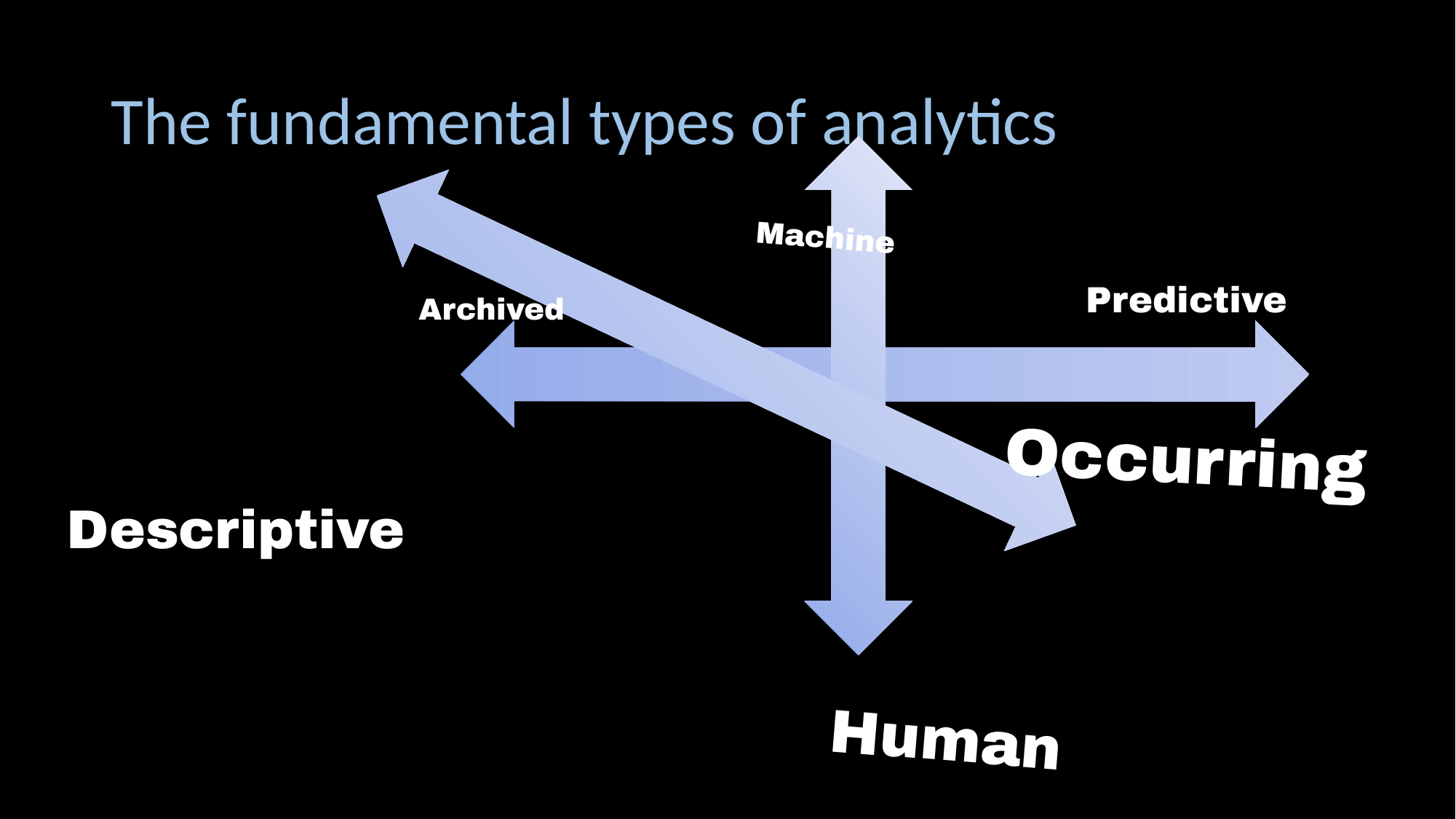

Archived

Occurring
# The fundamental types of analytics
Machine

Human
Predictive

Descriptive